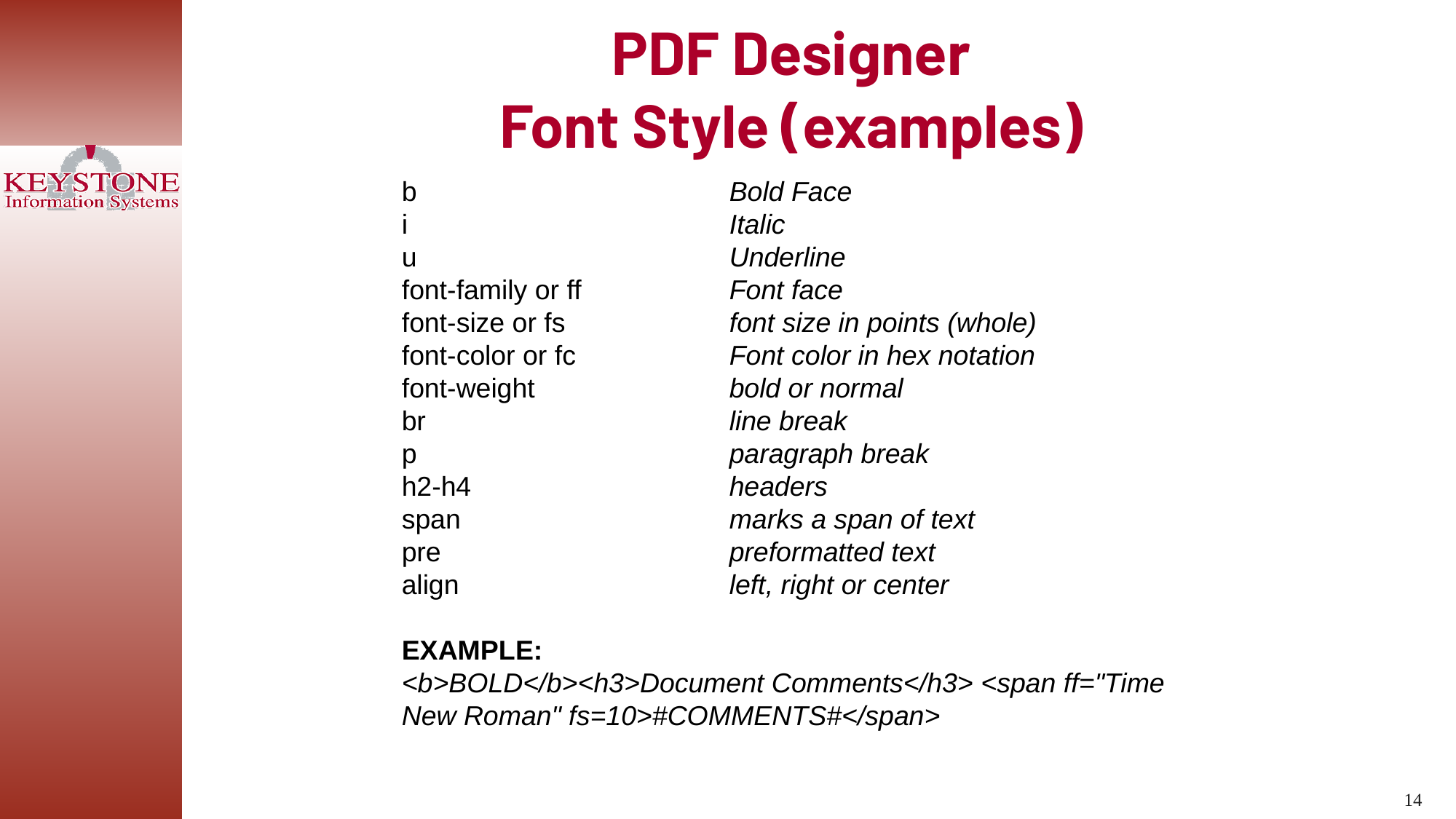

PDF Designer
Font Style (examples)
b 			Bold Face
i 			Italic
u 			Underline
font-family or ff 		Font face
font-size or fs 		font size in points (whole)
font-color or fc 		Font color in hex notation
font-weight 		bold or normal
br 			line break
p 			paragraph break
h2-h4 			headers
span 			marks a span of text
pre 			preformatted text
align 			left, right or center

EXAMPLE:
<b>BOLD</b><h3>Document Comments</h3> <span ff="Time New Roman" fs=10>#COMMENTS#</span>
14